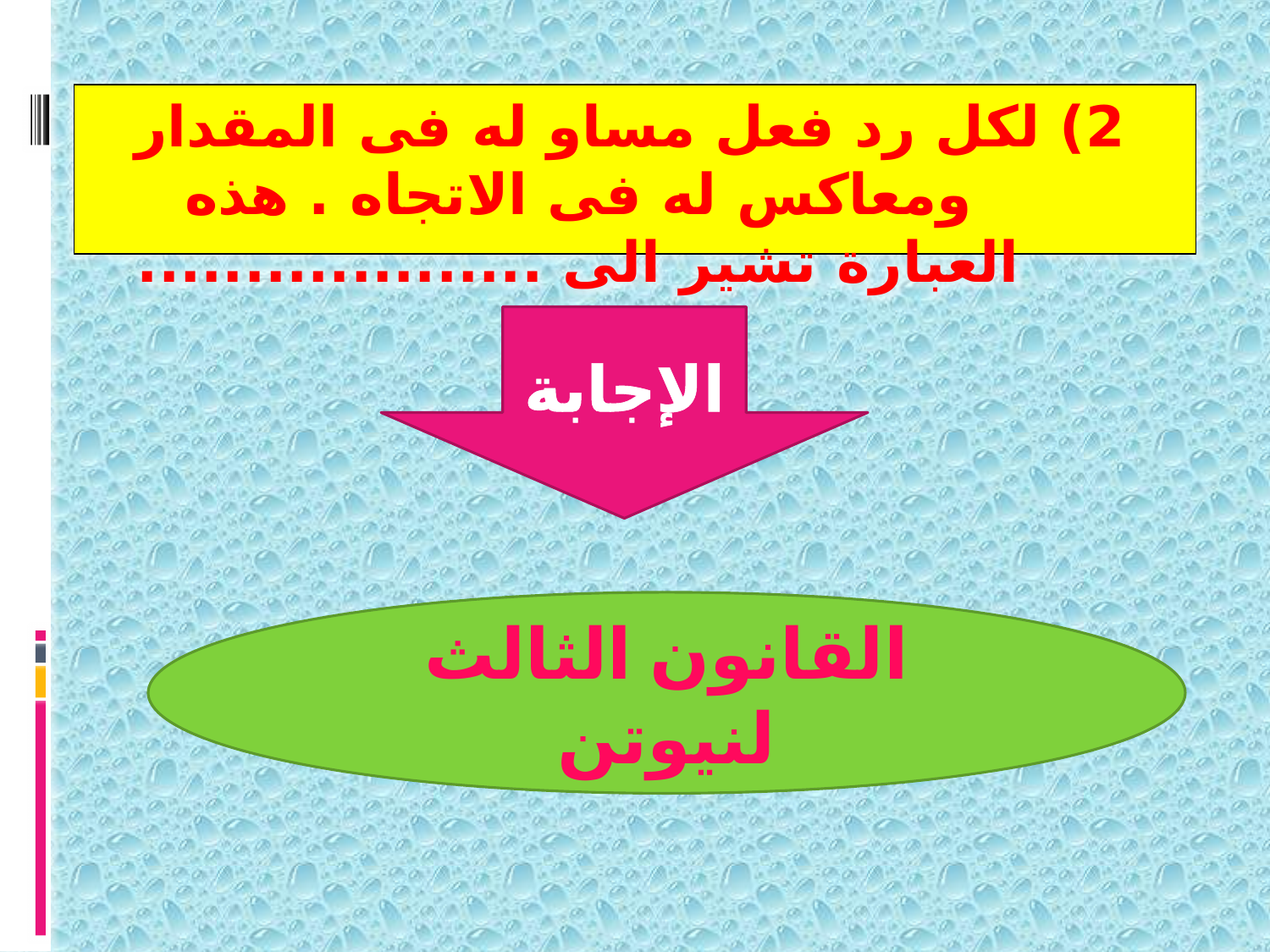

2) لكل رد فعل مساو له فى المقدار ومعاكس له فى الاتجاه . هذه العبارة تشير الى ...................
الإجابة
القانون الثالث لنيوتن